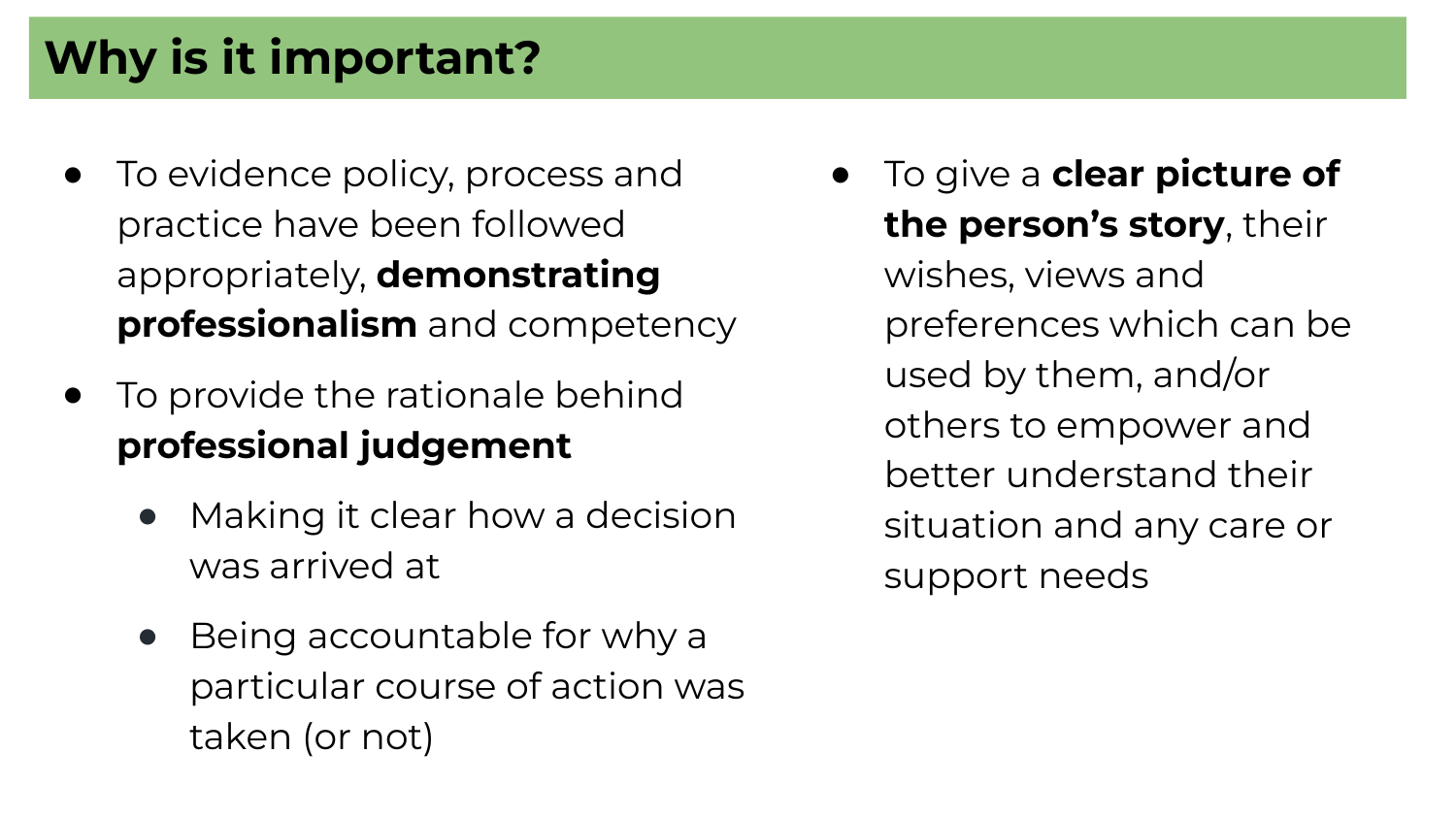

Why is it important?
To evidence policy, process and practice have been followed appropriately, demonstrating professionalism and competency
To provide the rationale behind professional judgement
Making it clear how a decision was arrived at
Being accountable for why a particular course of action was taken (or not)
To give a clear picture of the person’s story, their wishes, views and preferences which can be used by them, and/or others to empower and better understand their situation and any care or support needs